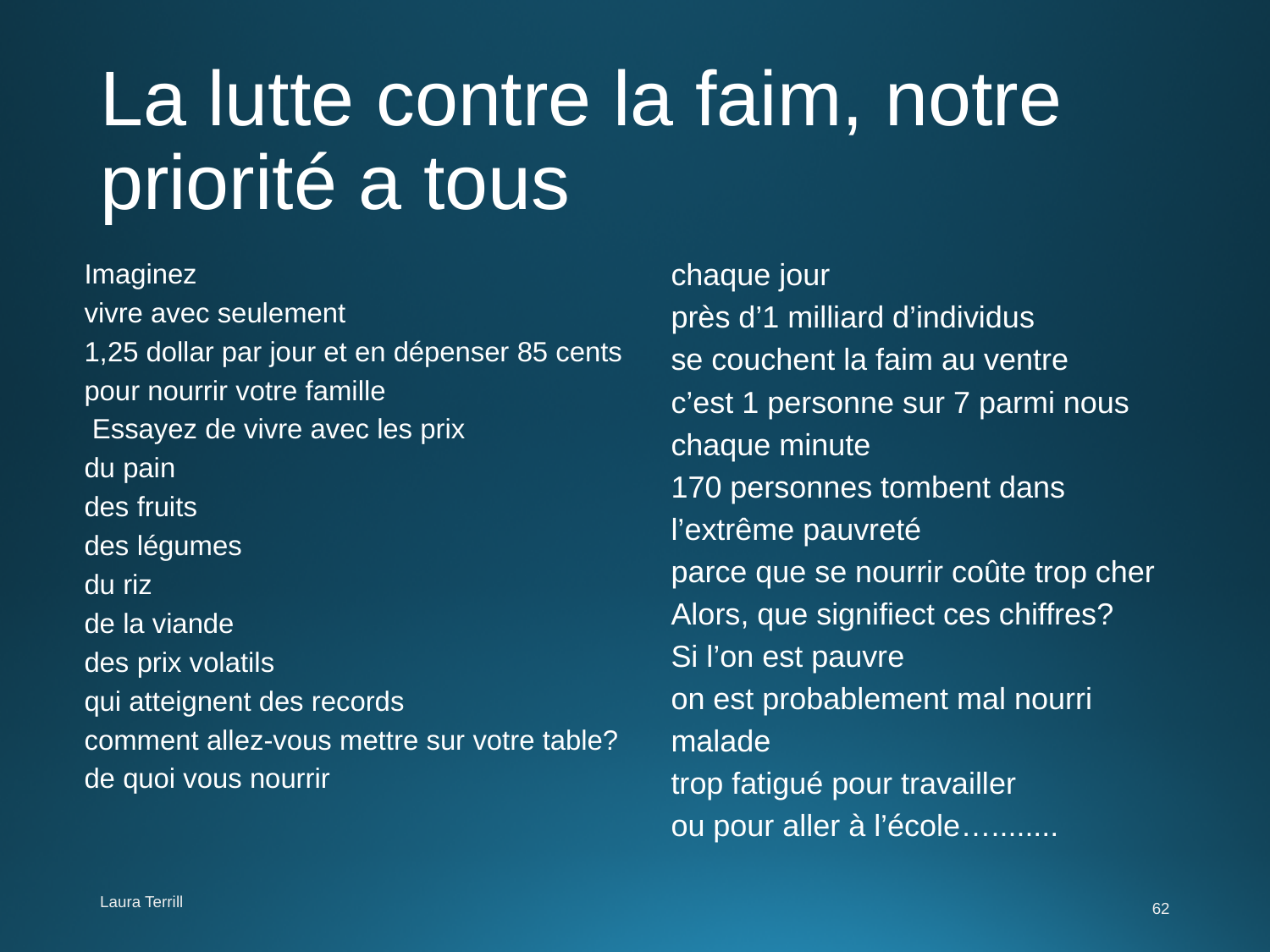

# La lutte contre la faim, notre priorité a tous
Imaginez
vivre avec seulement
1,25 dollar par jour et en dépenser 85 cents
pour nourrir votre famille
 Essayez de vivre avec les prix
du pain
des fruits
des légumes
du riz
de la viande
des prix volatils
qui atteignent des records
comment allez-vous mettre sur votre table?
de quoi vous nourrir
chaque jour
près d’1 milliard d’individus
se couchent la faim au ventre
c’est 1 personne sur 7 parmi nous
chaque minute
170 personnes tombent dans
l’extrême pauvreté
parce que se nourrir coûte trop cher
Alors, que signifiect ces chiffres?
Si l’on est pauvre
on est probablement mal nourri
malade
trop fatigué pour travailler
ou pour aller à l’école…........

Laura Terrill
62